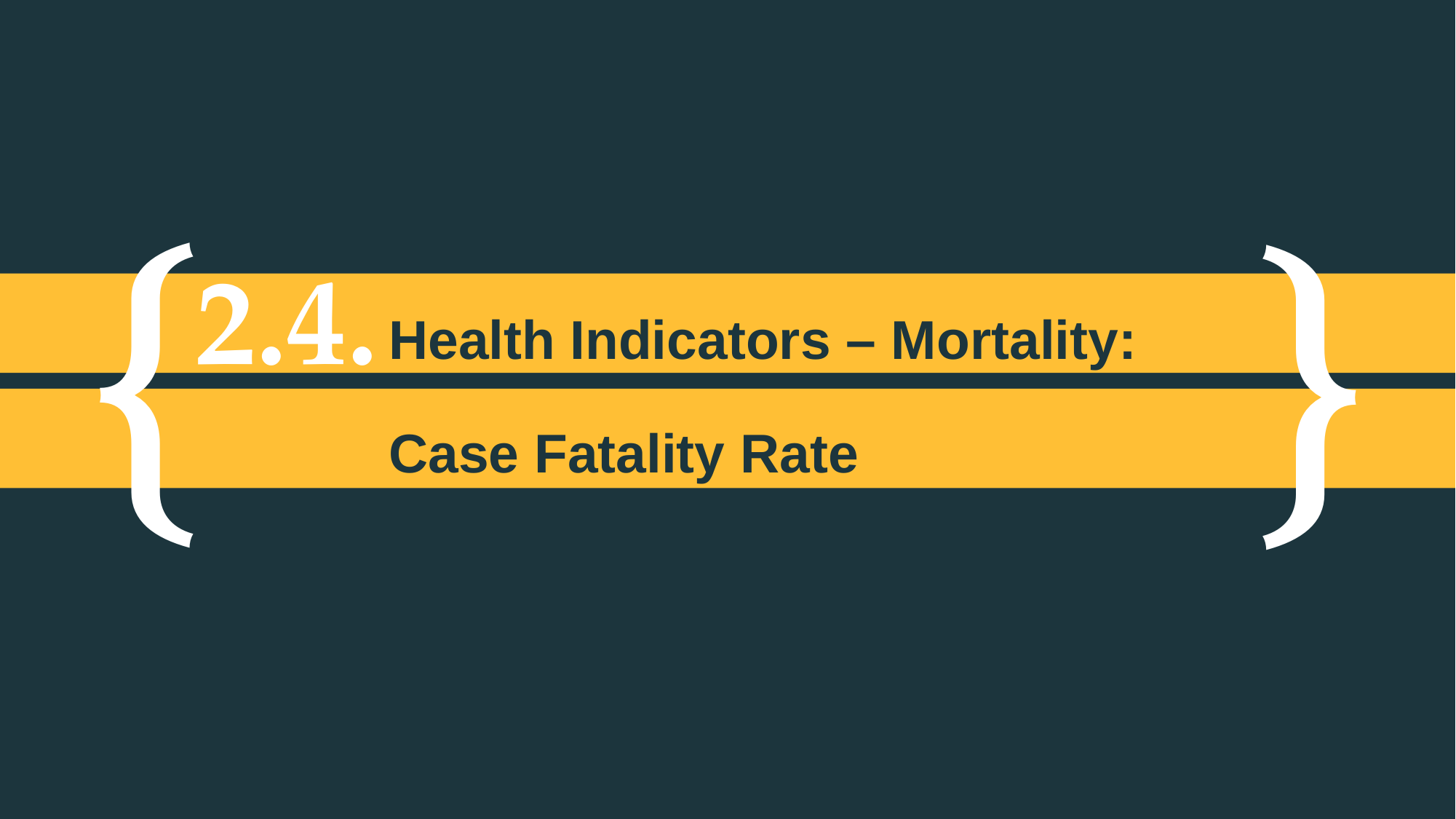

2.4.
  Health Indicators – Mortality:
  Case Fatality Rate